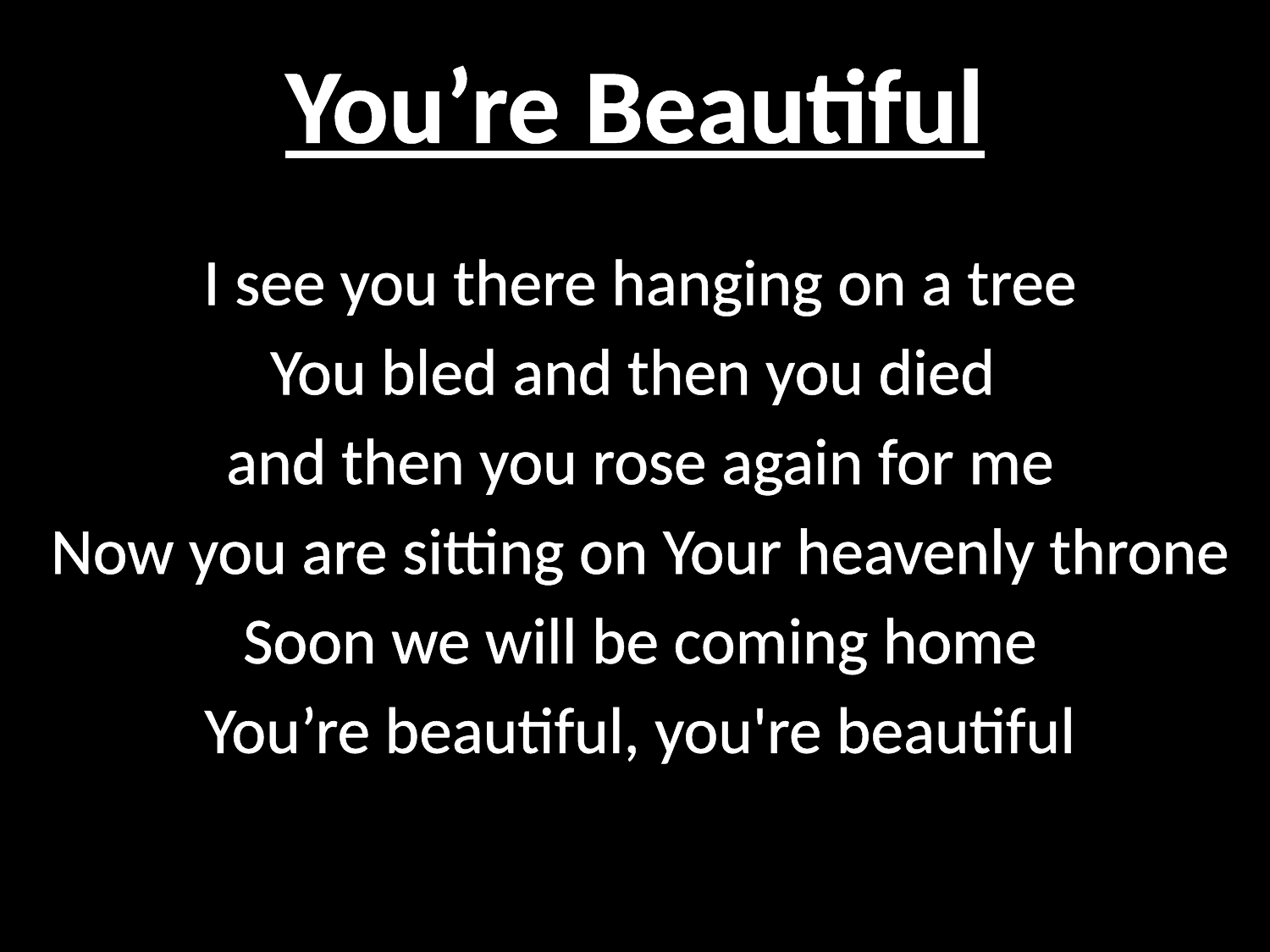

# You’re Beautiful
I see you there hanging on a tree
You bled and then you died
and then you rose again for me
Now you are sitting on Your heavenly throne
Soon we will be coming home
You’re beautiful, you're beautiful